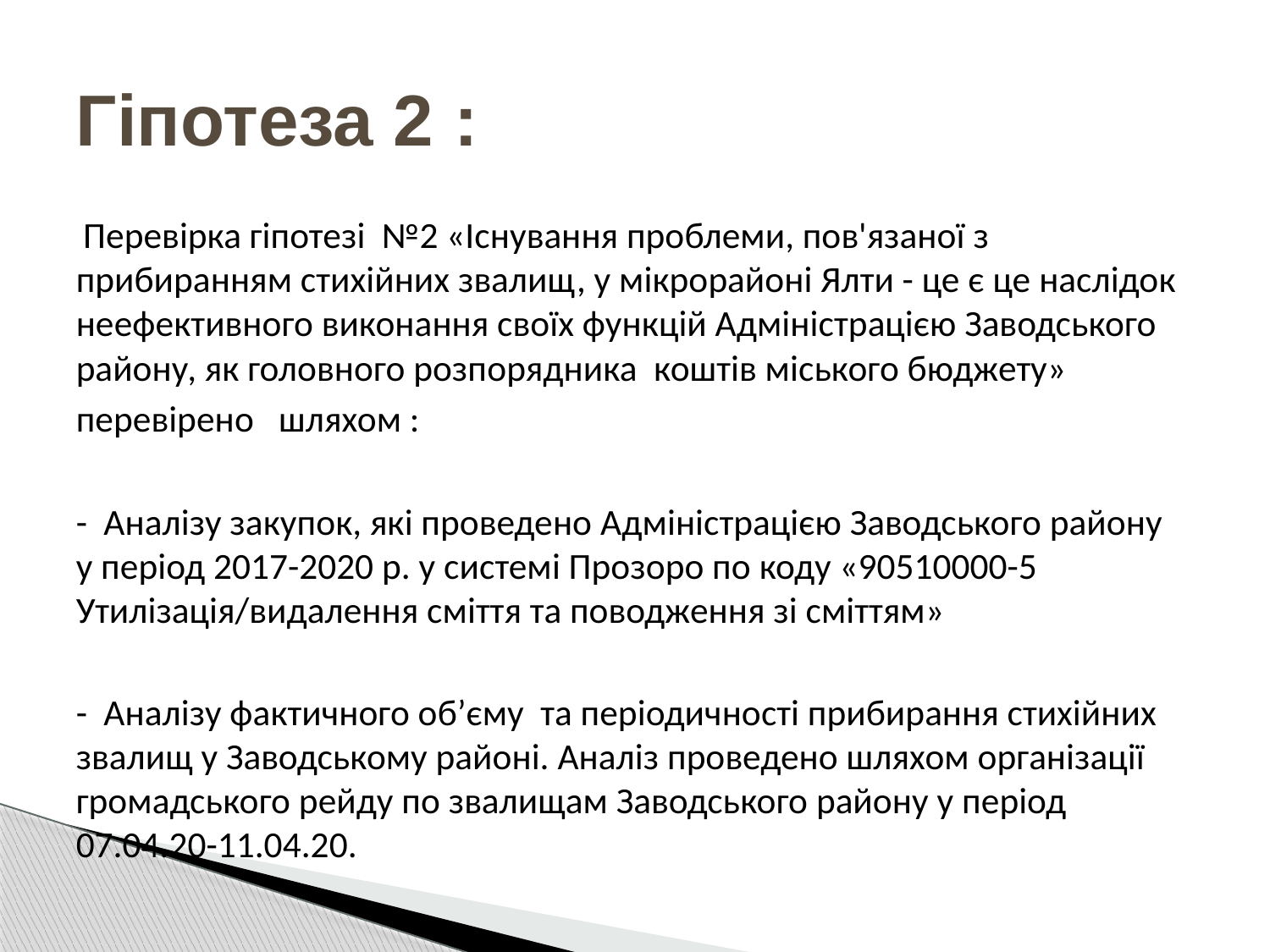

# Гіпотеза 2 :
 Перевірка гіпотезі  №2 «Існування проблеми, пов'язаної з прибиранням стихійних звалищ, у мікрорайоні Ялти - це є це наслідок неефективного виконання своїх функцій Адміністрацією Заводського району, як головного розпорядника  коштів міського бюджету»
перевірено   шляхом :

-  Аналізу закупок, які проведено Адміністрацією Заводського району  у період 2017-2020 р. у системі Прозоро по коду «90510000-5 Утилізація/видалення сміття та поводження зі сміттям»

-  Аналізу фактичного об’єму  та періодичності прибирання стихійних звалищ у Заводському районі. Аналіз проведено шляхом організації громадського рейду по звалищам Заводського району у період 07.04.20-11.04.20.